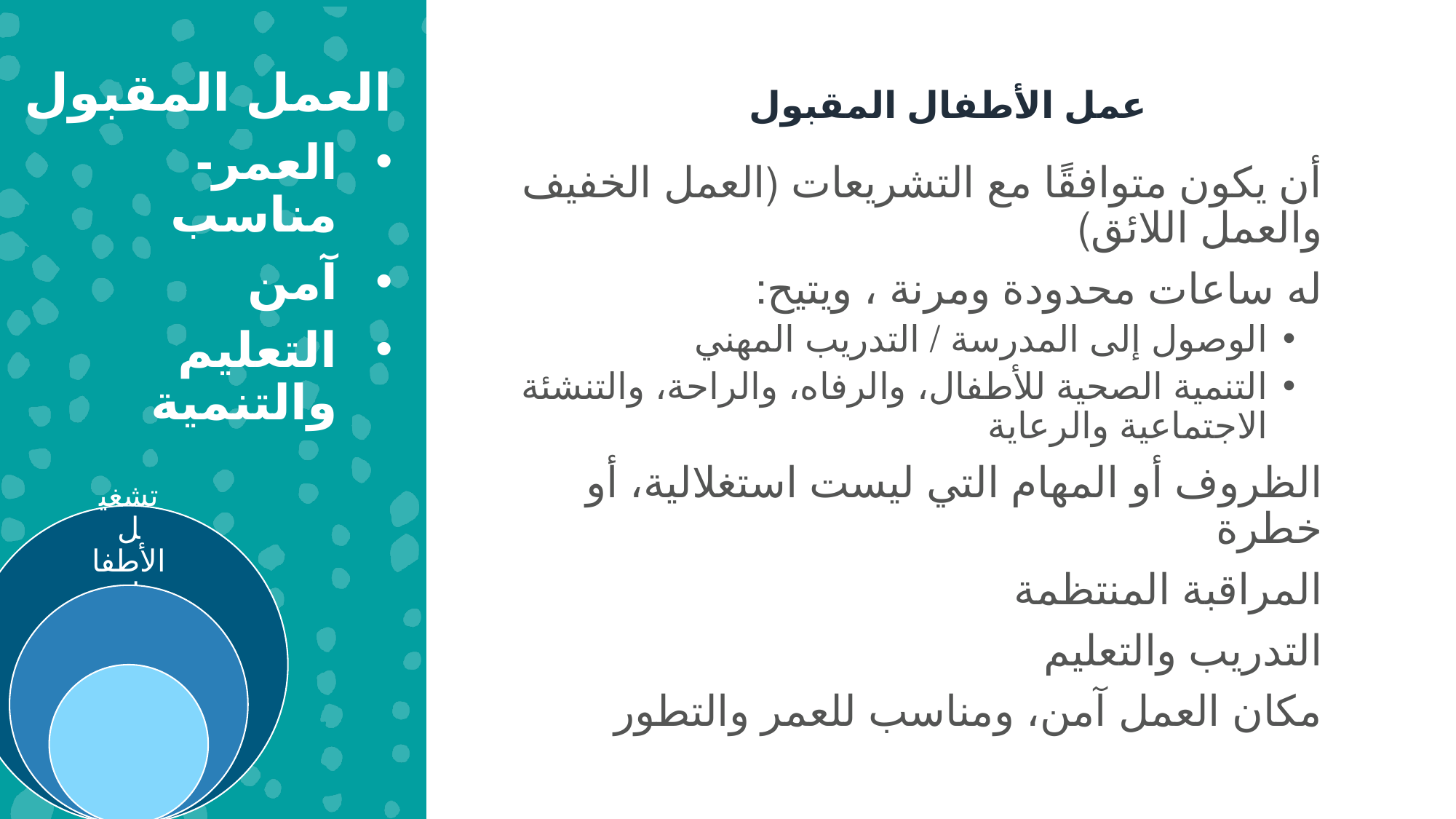

عمل الأطفال المقبول
العمل المقبول
العمر- مناسب
آمن
التعليم والتنمية
أن يكون متوافقًا مع التشريعات (العمل الخفيف والعمل اللائق)
له ساعات محدودة ومرنة ، ويتيح:
الوصول إلى المدرسة / التدريب المهني
التنمية الصحية للأطفال، والرفاه، والراحة، والتنشئة الاجتماعية والرعاية
الظروف أو المهام التي ليست استغلالية، أو خطرة
المراقبة المنتظمة
التدريب والتعليم
مكان العمل آمن، ومناسب للعمر والتطور

تشغيل الأطفال